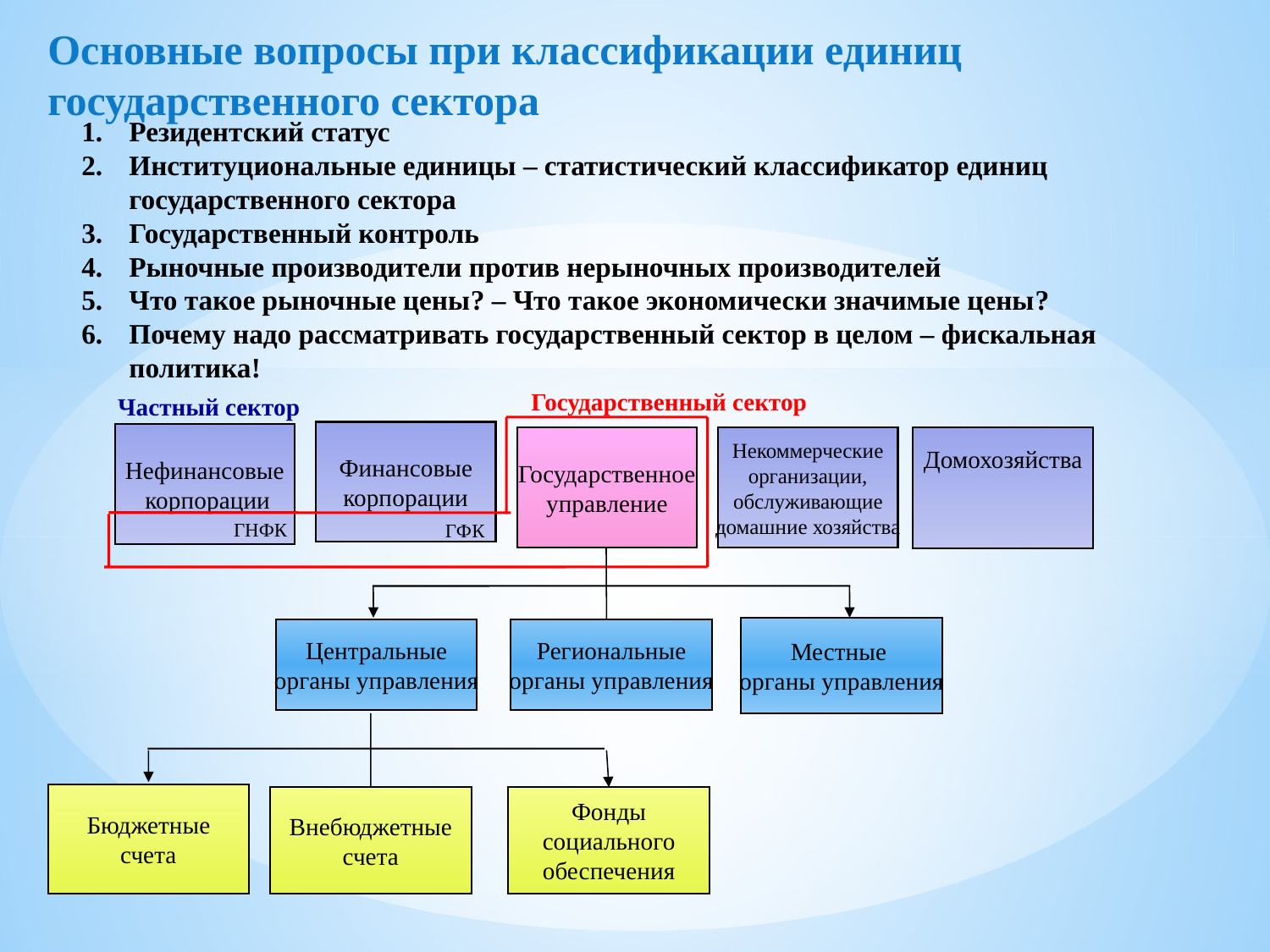

Основные вопросы при классификации единиц государственного сектора
Резидентский статус
Институциональные единицы – статистический классификатор единиц государственного сектора
Государственный контроль
Рыночные производители против нерыночных производителей
Что такое рыночные цены? – Что такое экономически значимые цены?
Почему надо рассматривать государственный сектор в целом – фискальная политика!
Государственный сектор
Частный сектор

Финансовые
корпорации
Нефинансовые
 корпорации
Государственное
управление
Некоммерческие
организации,
обслуживающие
домашние хозяйства
Домохозяйства

ГНФК
ГФК

Местные
органы управления
Центральные
органы управления
Региональные
органы управления

Бюджетные
счета
Внебюджетные
счета
Фонды
социального
обеспечения